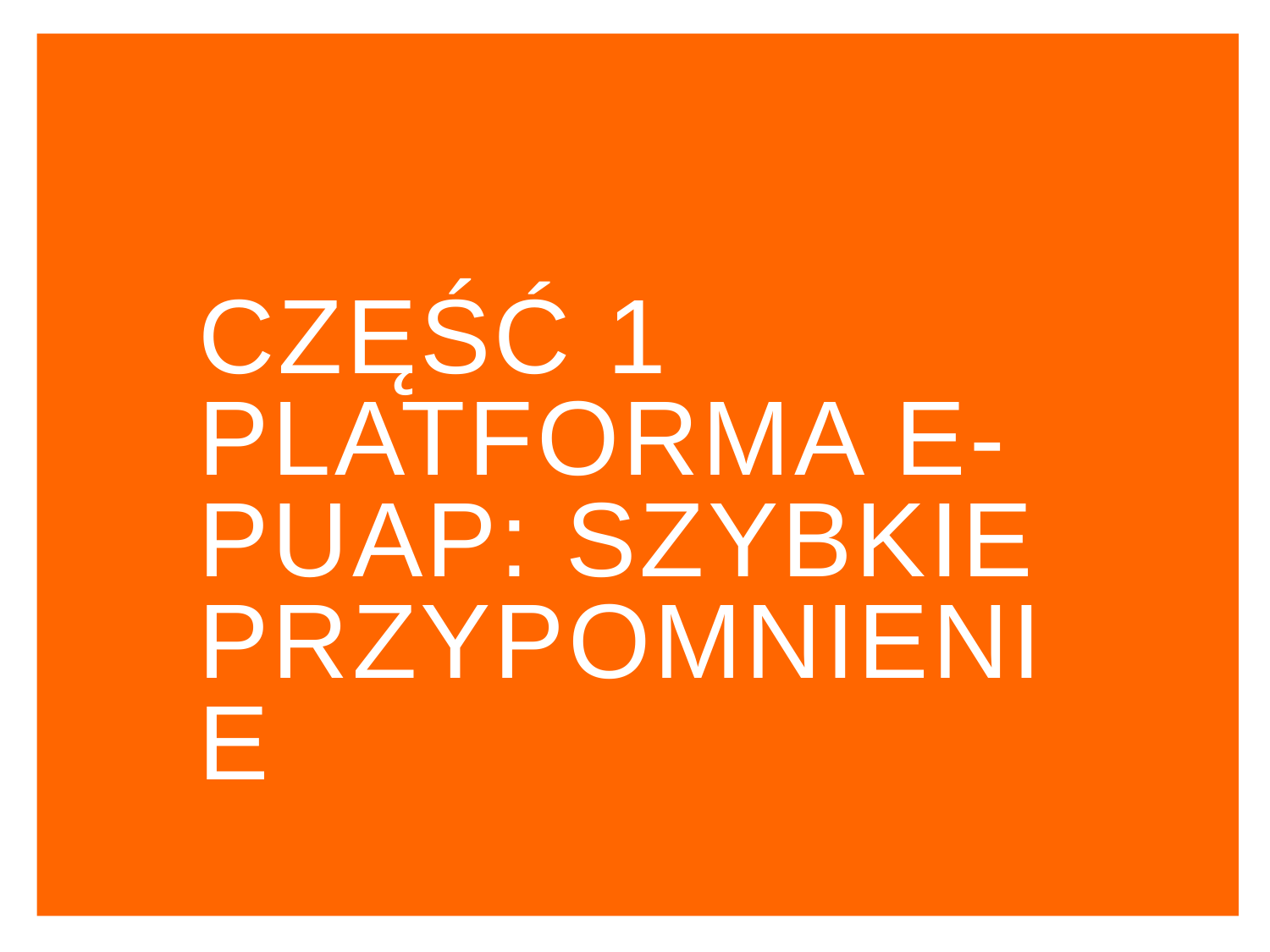

# Część 1 platforma e-puap: szybkie przypomnienie